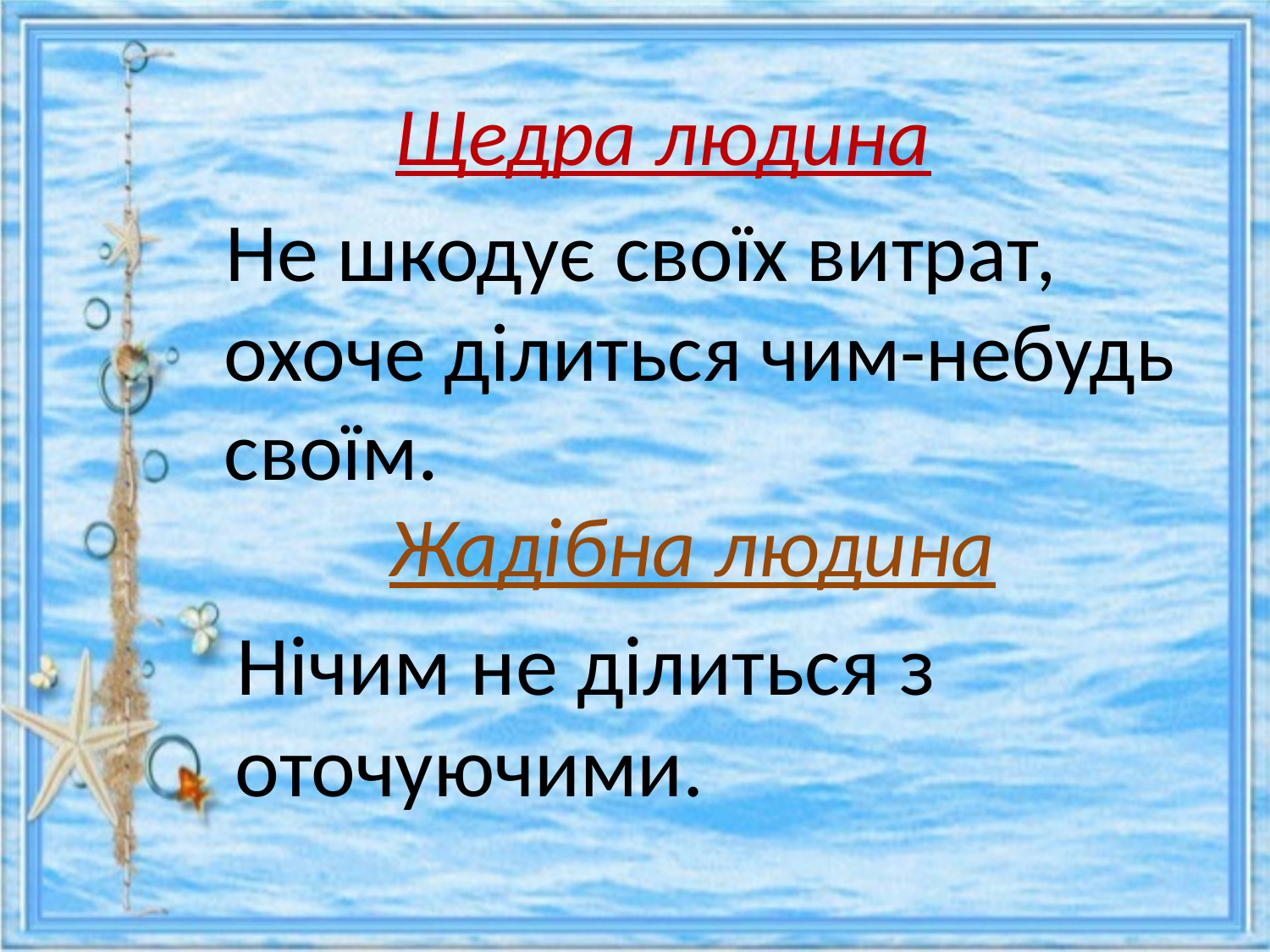

Щедра людина
Не шкодує своїх витрат, охоче ділиться чим-небудь своїм.
        Жадібна людина
Нічим не ділиться з оточуючими.